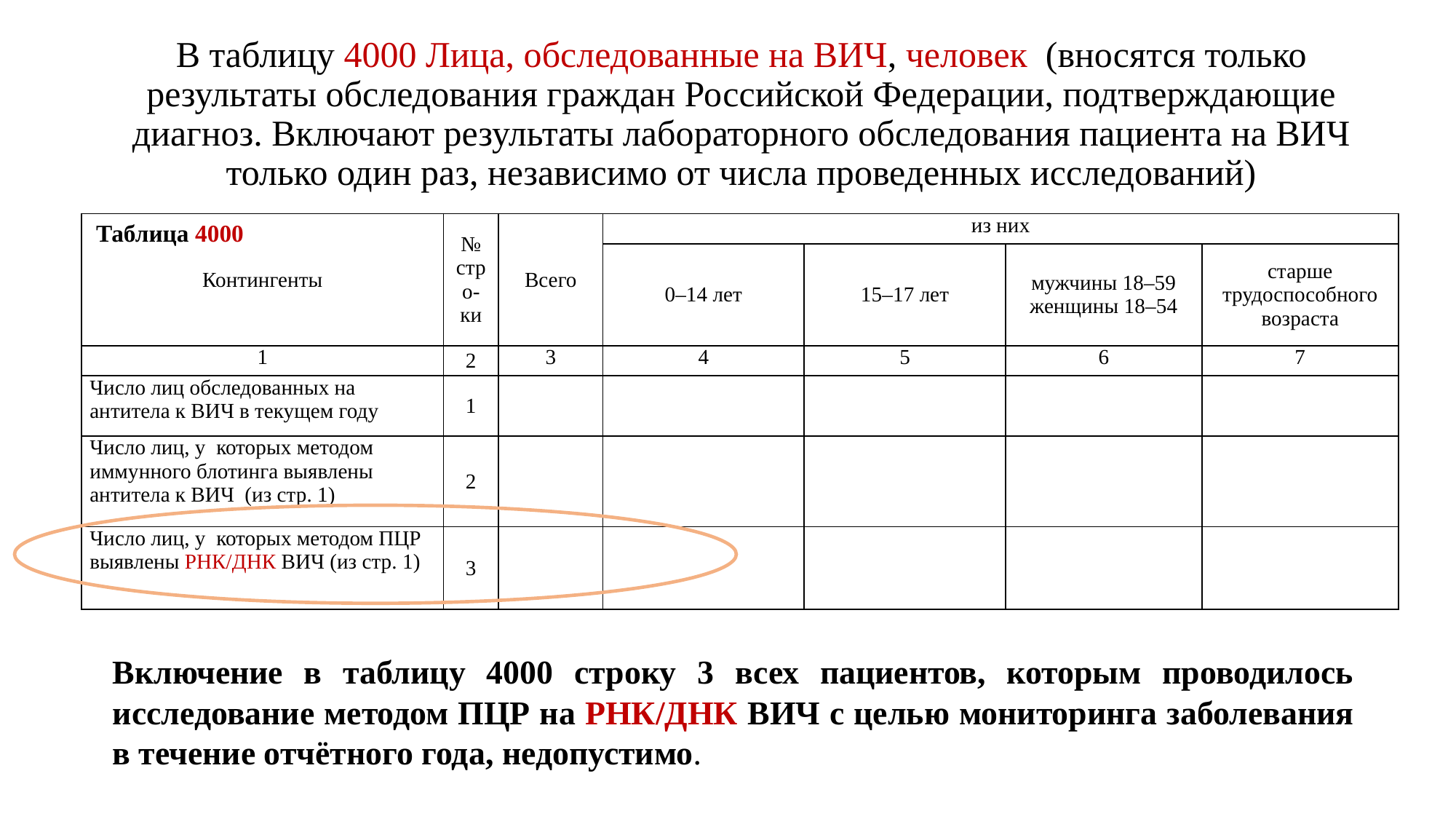

# В таблицу 4000 Лица, обследованные на ВИЧ, человек  (вносятся только результаты обследования граждан Российской Федерации, подтверждающие диагноз. Включают результаты лабораторного обследования пациента на ВИЧ только один раз, независимо от числа проведенных исследований)
Таблица 4000
| Контингенты | № стро-ки | Всего | из них |  |  |  |
| --- | --- | --- | --- | --- | --- | --- |
|  |  |  | 0–14 лет | 15–17 лет | мужчины 18–59 женщины 18–54 | старше трудоспособного возраста |
| 1 | 2 | 3 | 4 | 5 | 6 | 7 |
| Число лиц обследованных на антитела к ВИЧ в текущем году | 1 |  |  |  |  |  |
| Число лиц, у которых методом иммунного блотинга выявлены антитела к ВИЧ (из стр. 1) | 2 |  |  |  |  |  |
| Число лиц, у которых методом ПЦР выявлены РНК/ДНК ВИЧ (из стр. 1) | 3 |  |  |  |  |  |

Включение в таблицу 4000 строку 3 всех пациентов, которым проводилось исследование методом ПЦР на РНК/ДНК ВИЧ с целью мониторинга заболевания в течение отчётного года, недопустимо.